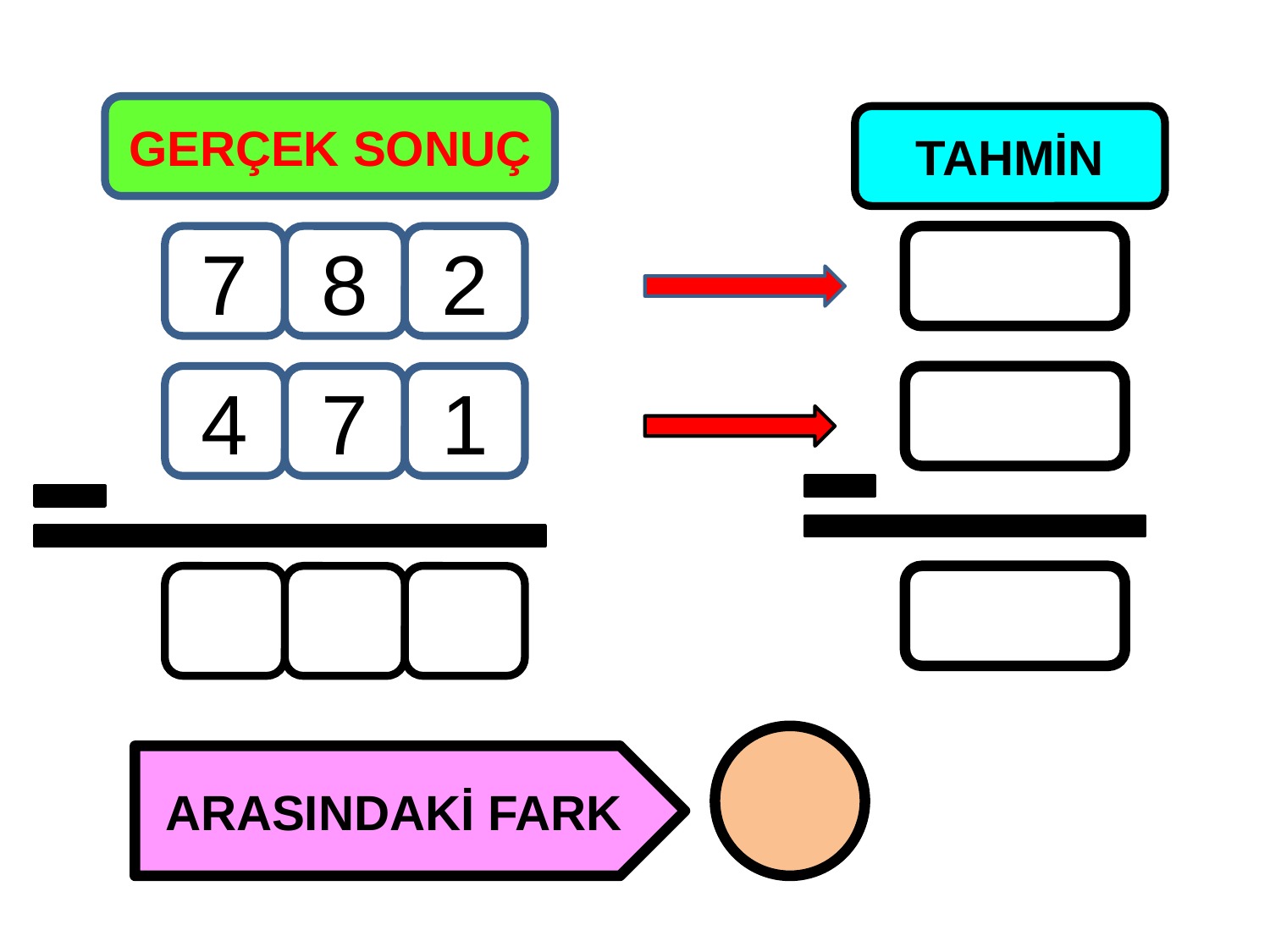

GERÇEK SONUÇ
TAHMİN
7
8
2

4
7
1

ARASINDAKİ FARK